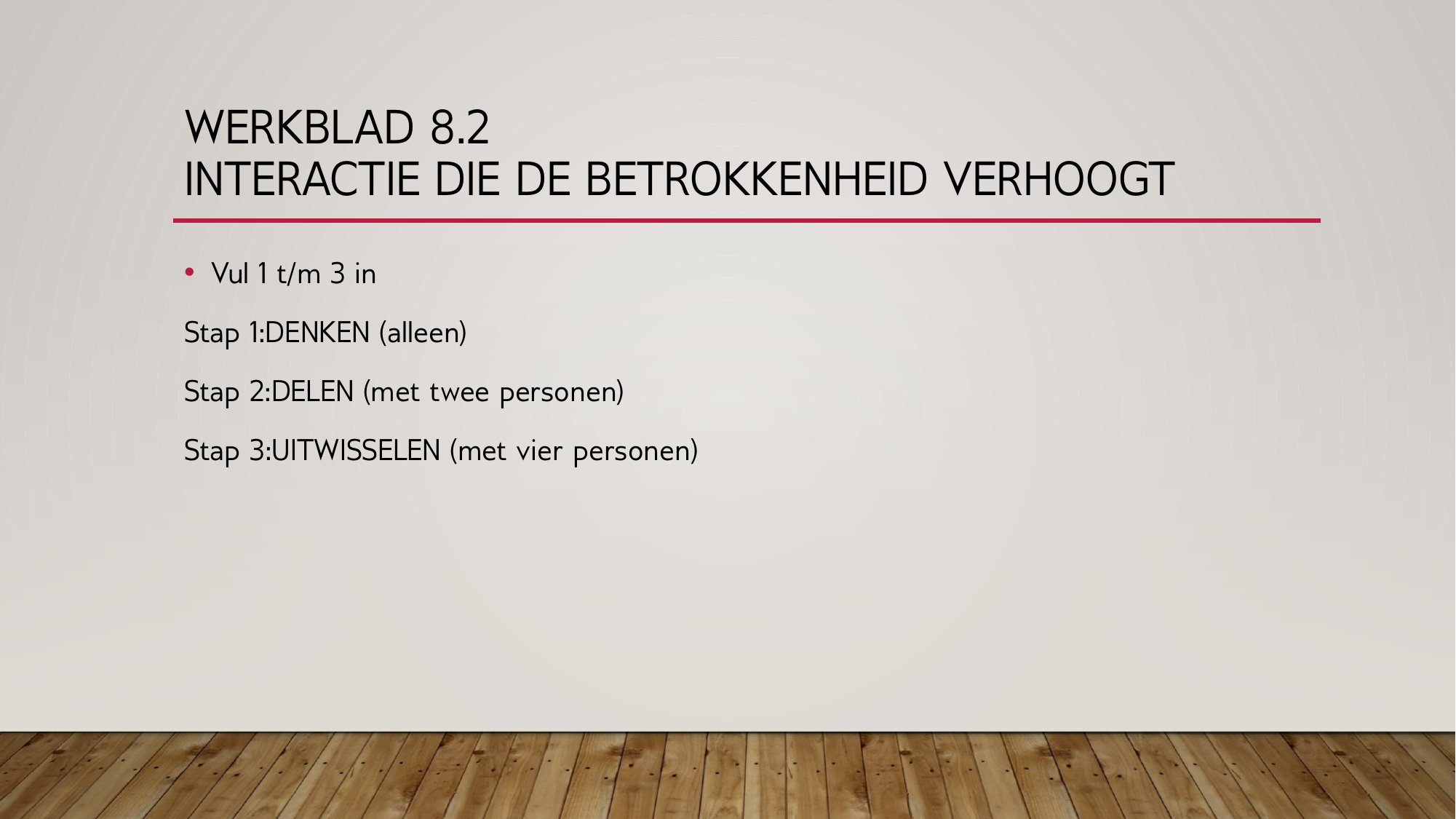

# Werkblad 8.2 Interactie die de betrokkenheid verhoogt
Vul 1 t/m 3 in
Stap 1:DENKEN (alleen)
Stap 2:DELEN (met twee personen)
Stap 3:UITWISSELEN (met vier personen)